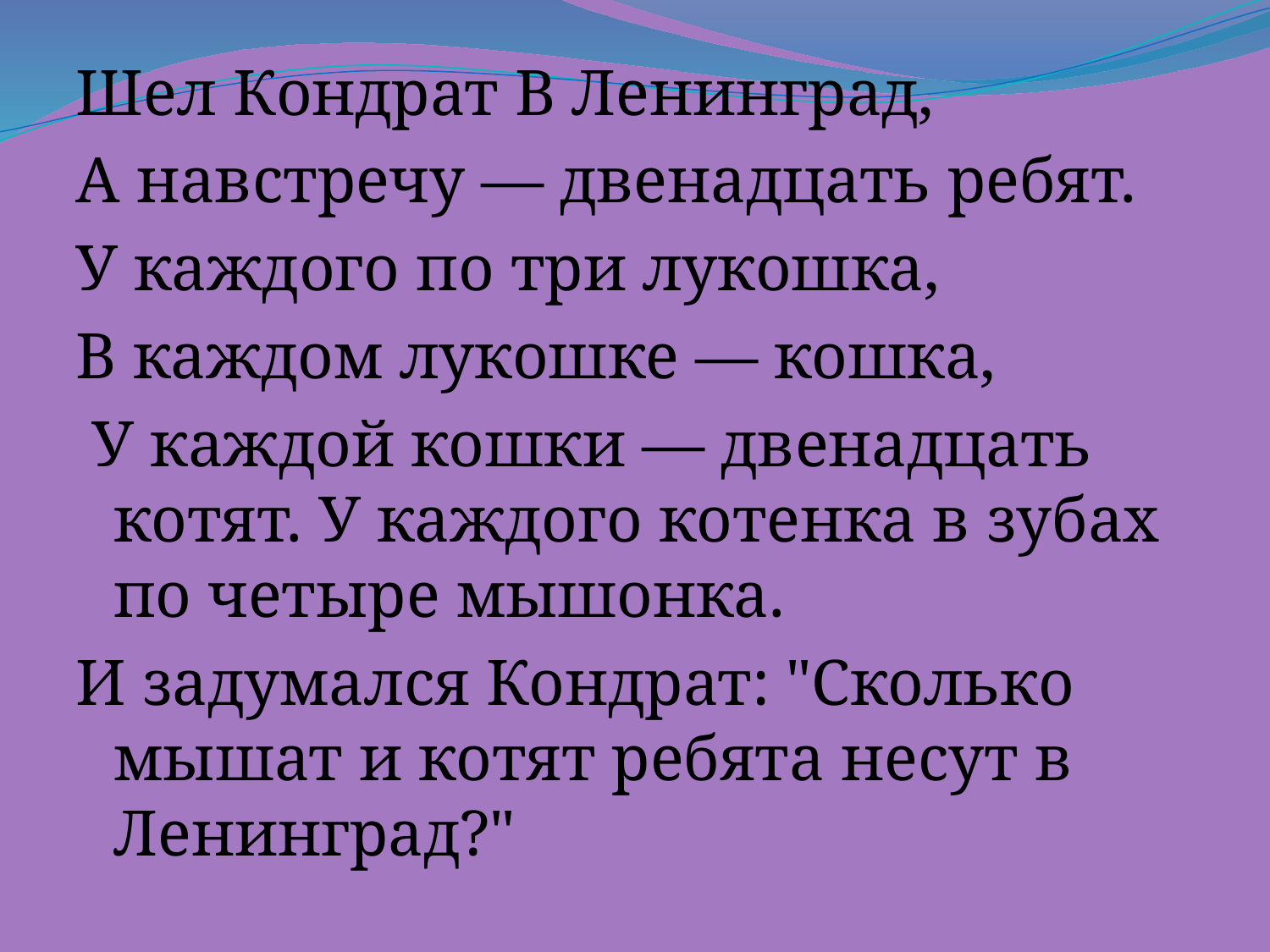

Шел Кондрат В Ленинград,
А навстречу — двенадцать ребят.
У каждого по три лукошка,
В каждом лукошке — кошка,
 У каждой кошки — двенадцать котят. У каждого котенка в зубах по четыре мышонка.
И задумался Кондрат: "Сколько мышат и котят ребята несут в Ленинград?"